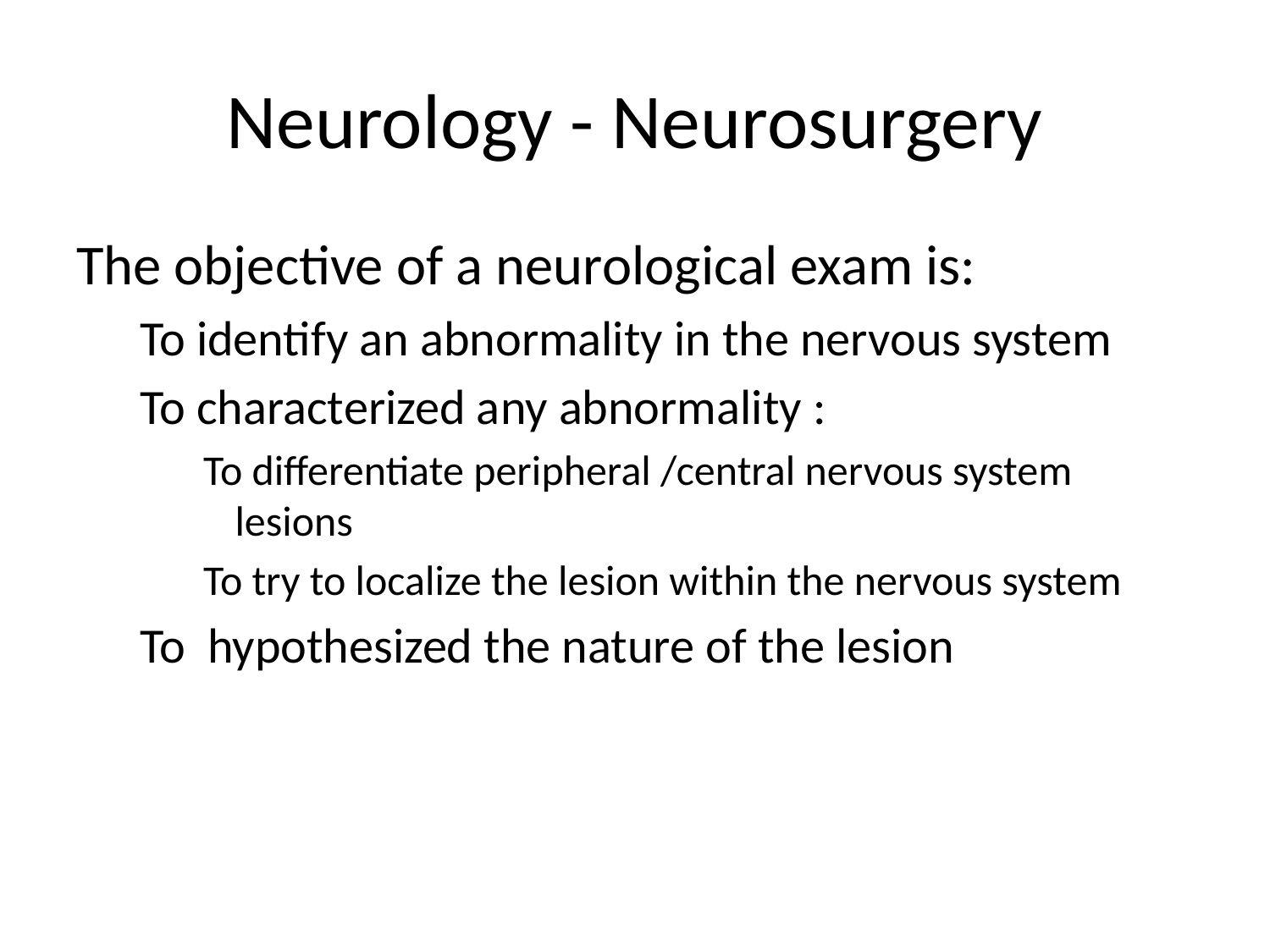

# Neurology - Neurosurgery
The objective of a neurological exam is:
To identify an abnormality in the nervous system
To characterized any abnormality :
To differentiate peripheral /central nervous system lesions
To try to localize the lesion within the nervous system
To  hypothesized the nature of the lesion